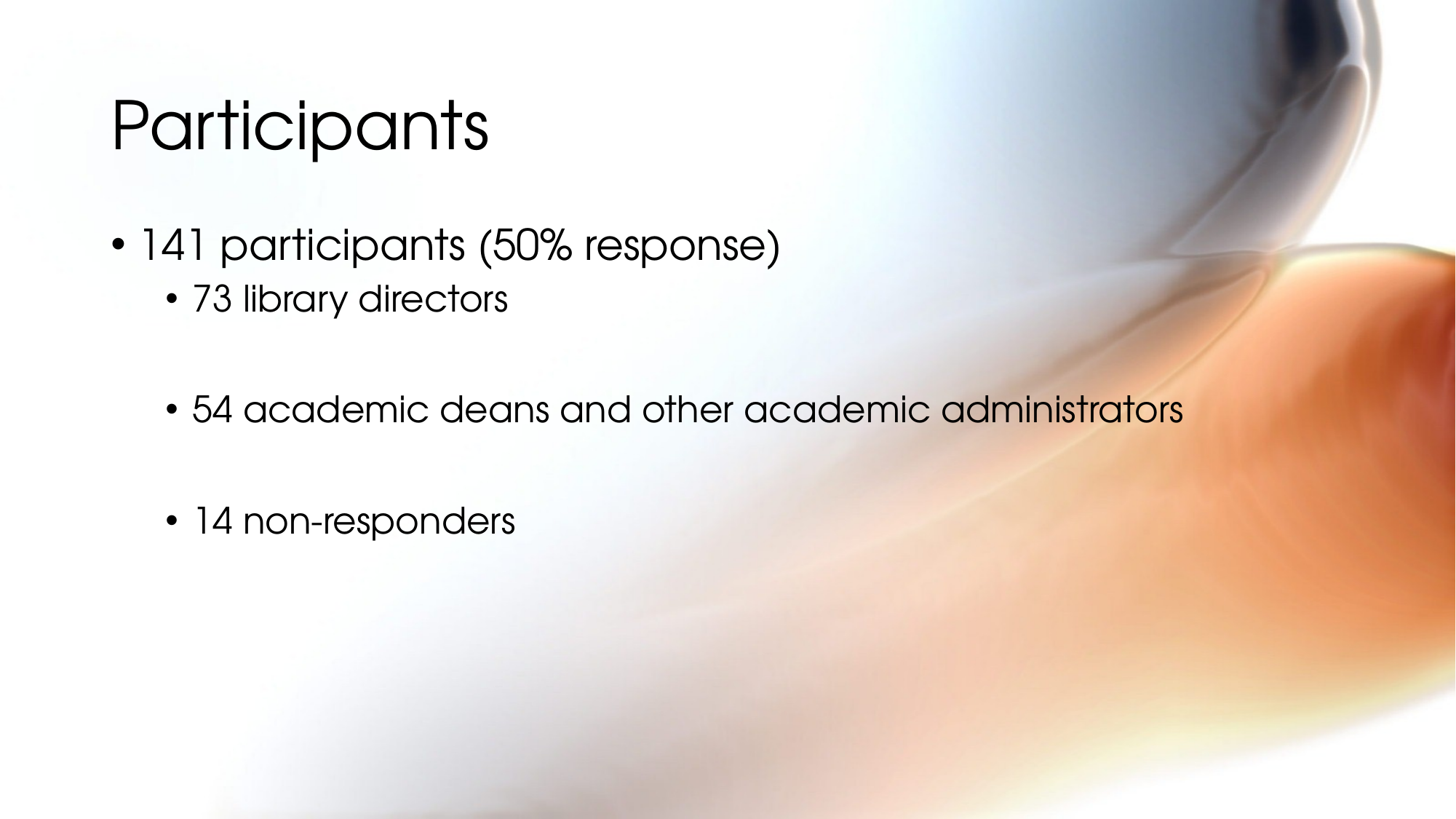

# Participants
141 participants (50% response)
73 library directors

54 academic deans and other academic administrators

14 non-responders